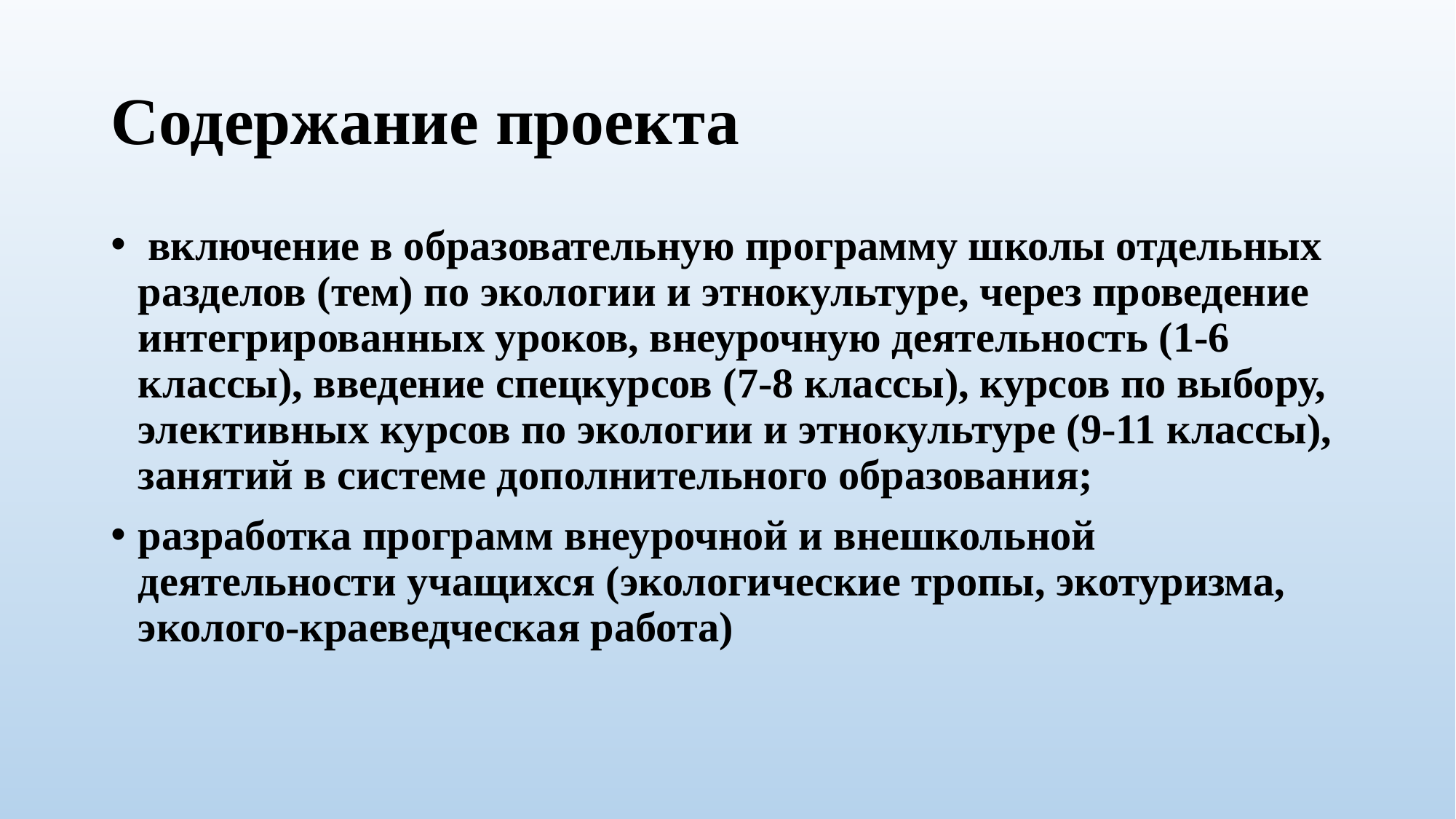

# Содержание проекта
 включение в образовательную программу школы отдельных разделов (тем) по экологии и этнокультуре, через проведение интегрированных уроков, внеурочную деятельность (1-6 классы), введение спецкурсов (7-8 классы), курсов по выбору, элективных курсов по экологии и этнокультуре (9-11 классы), занятий в системе дополнительного образования;
разработка программ внеурочной и внешкольной деятельности учащихся (экологические тропы, экотуризма, эколого-краеведческая работа)